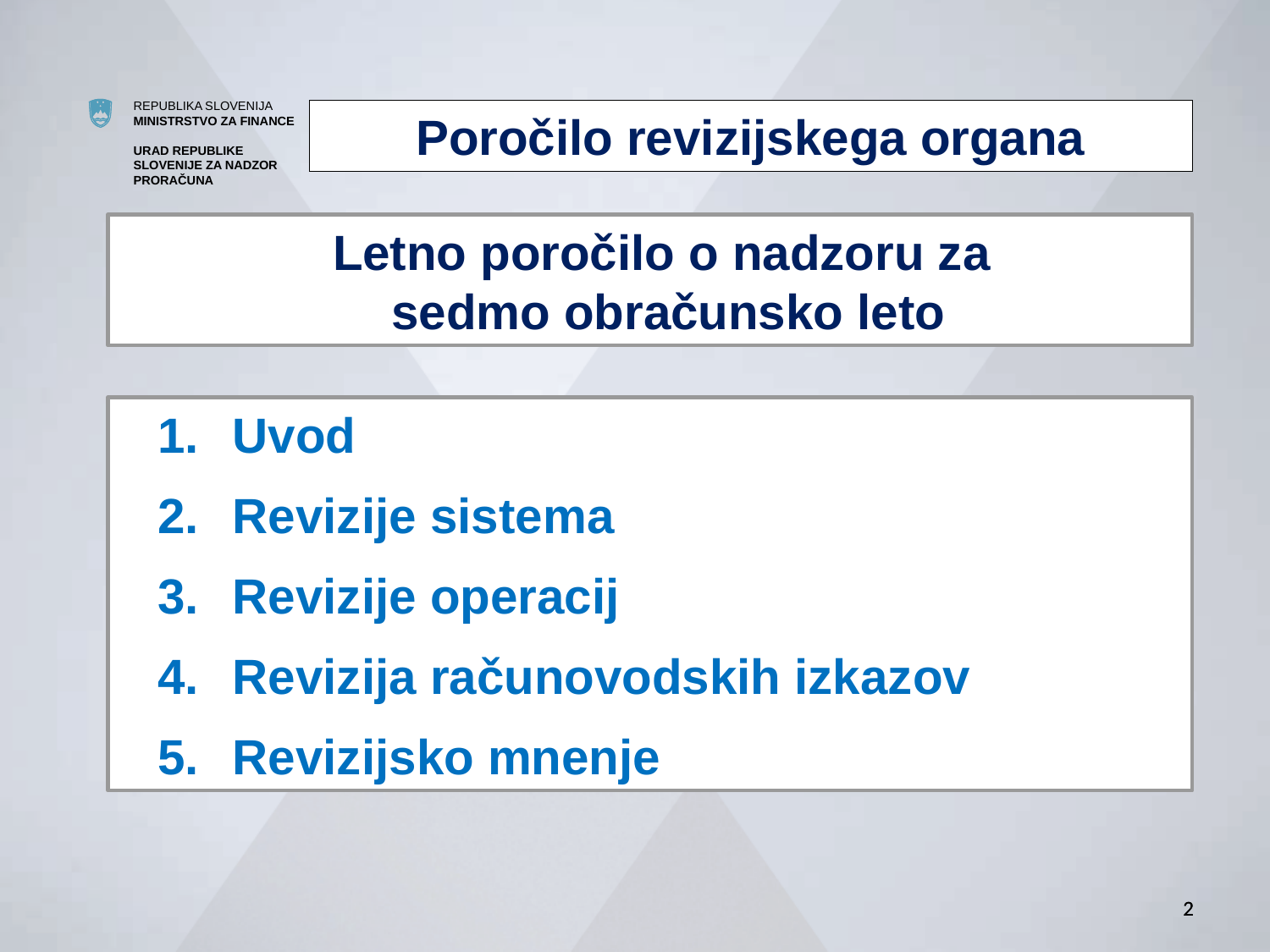

Poročilo revizijskega organa
Letno poročilo o nadzoru za
sedmo obračunsko leto
Uvod
Revizije sistema
Revizije operacij
Revizija računovodskih izkazov
Revizijsko mnenje
2
2